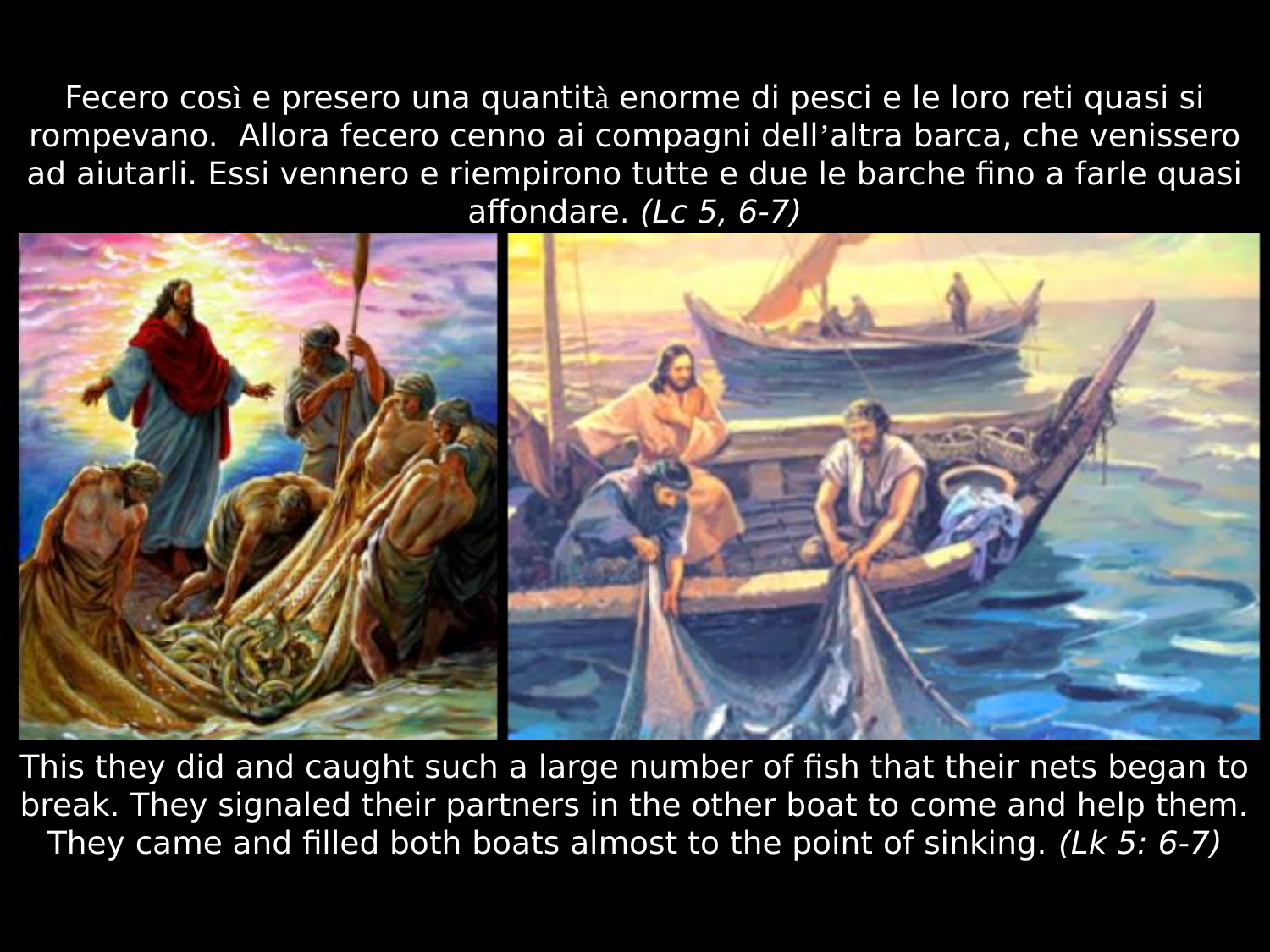

# Fecero così e presero una quantità enorme di pesci e le loro reti quasi si rompevano.  Allora fecero cenno ai compagni dell’altra barca, che venissero ad aiutarli. Essi vennero e riempirono tutte e due le barche fino a farle quasi affondare. (Lc 5, 6-7)
This they did and caught such a large number of fish that their nets began to break. They signaled their partners in the other boat to come and help them. They came and filled both boats almost to the point of sinking. (Lk 5: 6-7)